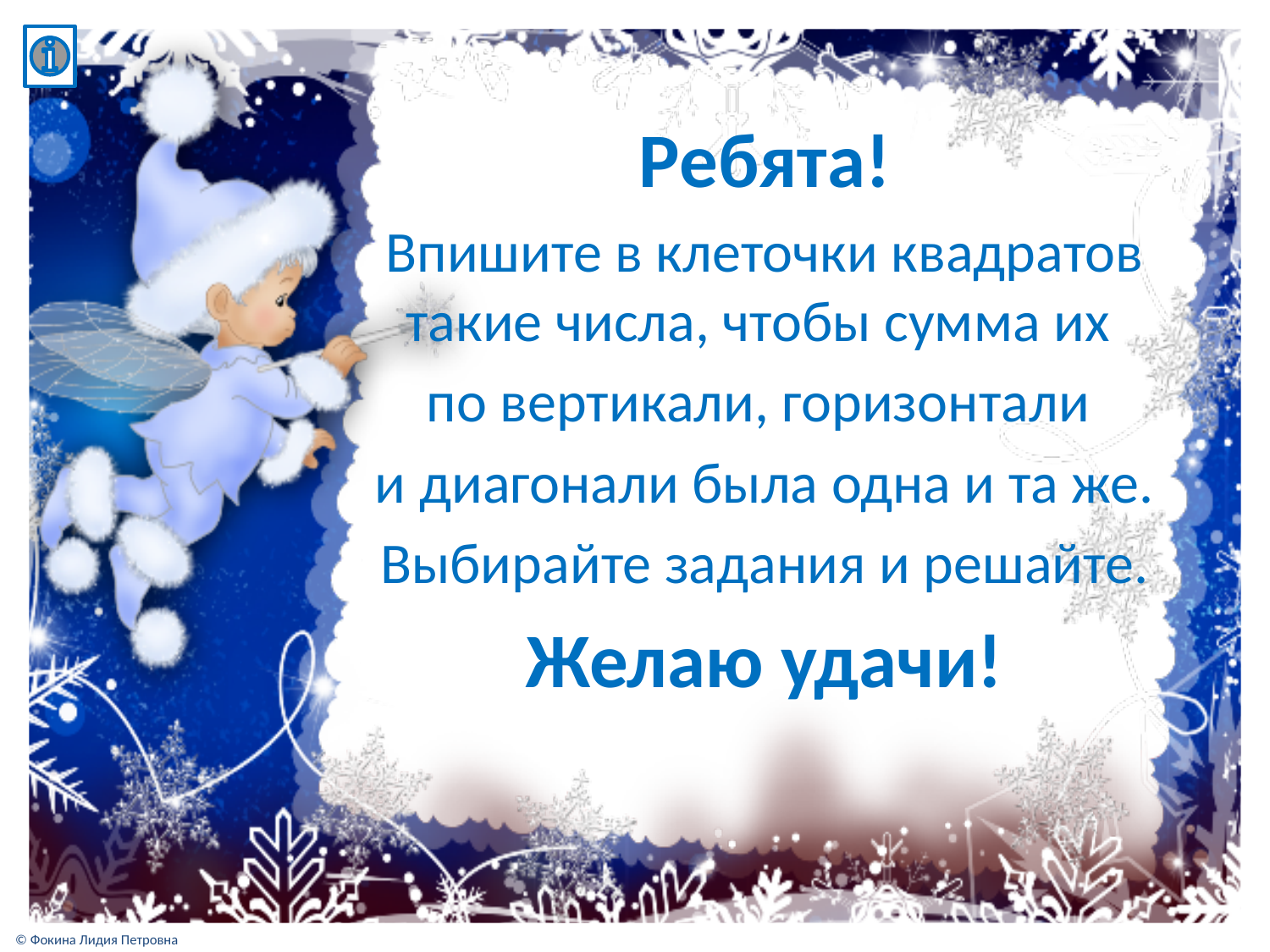

Ребята!
Впишите в клеточки квадратов такие числа, чтобы сумма их
по вертикали, горизонтали
и диагонали была одна и та же.
Выбирайте задания и решайте.
Желаю удачи!